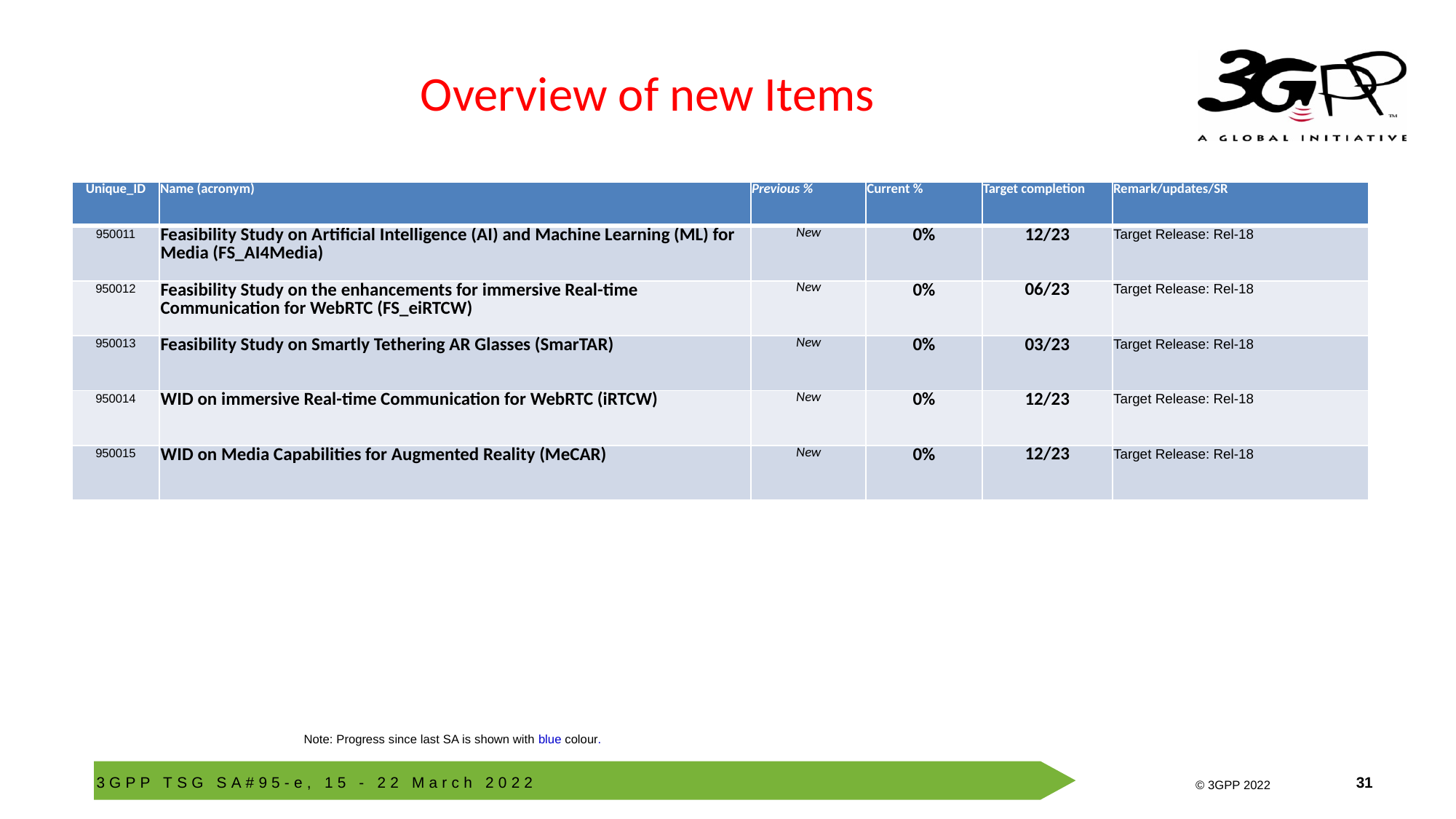

# Overview of new Items

| Unique\_ID | Name (acronym) | Previous % | Current % | Target completion | Remark/updates/SR |
| --- | --- | --- | --- | --- | --- |
| 950011 | Feasibility Study on Artificial Intelligence (AI) and Machine Learning (ML) for Media (FS\_AI4Media) | New | 0% | 12/23 | Target Release: Rel-18 |
| 950012 | Feasibility Study on the enhancements for immersive Real-time Communication for WebRTC (FS\_eiRTCW) | New | 0% | 06/23 | Target Release: Rel-18 |
| 950013 | Feasibility Study on Smartly Tethering AR Glasses (SmarTAR) | New | 0% | 03/23 | Target Release: Rel-18 |
| 950014 | WID on immersive Real-time Communication for WebRTC (iRTCW) | New | 0% | 12/23 | Target Release: Rel-18 |
| 950015 | WID on Media Capabilities for Augmented Reality (MeCAR) | New | 0% | 12/23 | Target Release: Rel-18 |
Note: Progress since last SA is shown with blue colour.